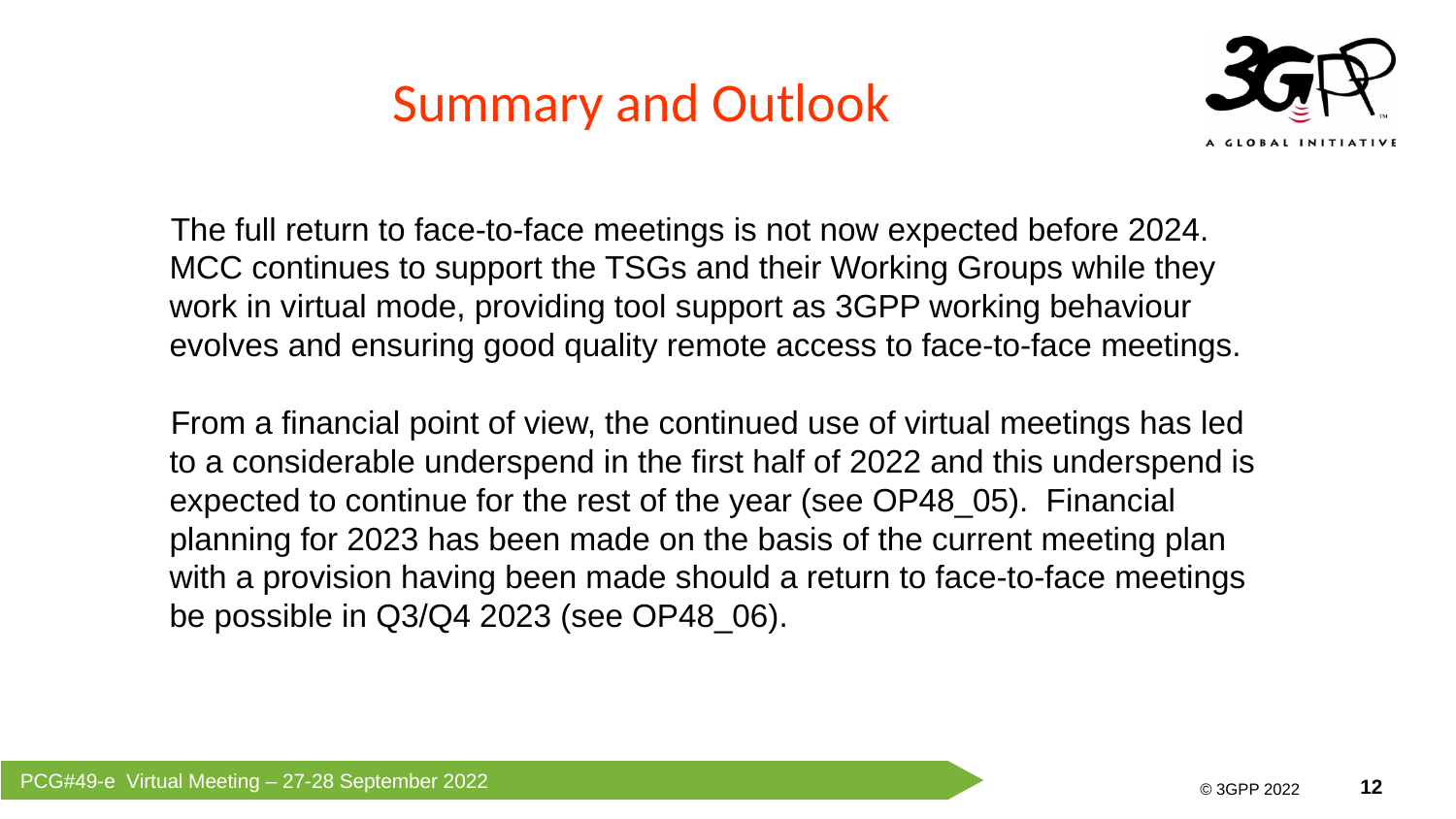

# Summary and Outlook

The full return to face-to-face meetings is not now expected before 2024.  MCC continues to support the TSGs and their Working Groups while they work in virtual mode, providing tool support as 3GPP working behaviour evolves and ensuring good quality remote access to face-to-face meetings.

From a financial point of view, the continued use of virtual meetings has led to a considerable underspend in the first half of 2022 and this underspend is expected to continue for the rest of the year (see OP48_05).  Financial planning for 2023 has been made on the basis of the current meeting plan with a provision having been made should a return to face-to-face meetings be possible in Q3/Q4 2023 (see OP48_06).